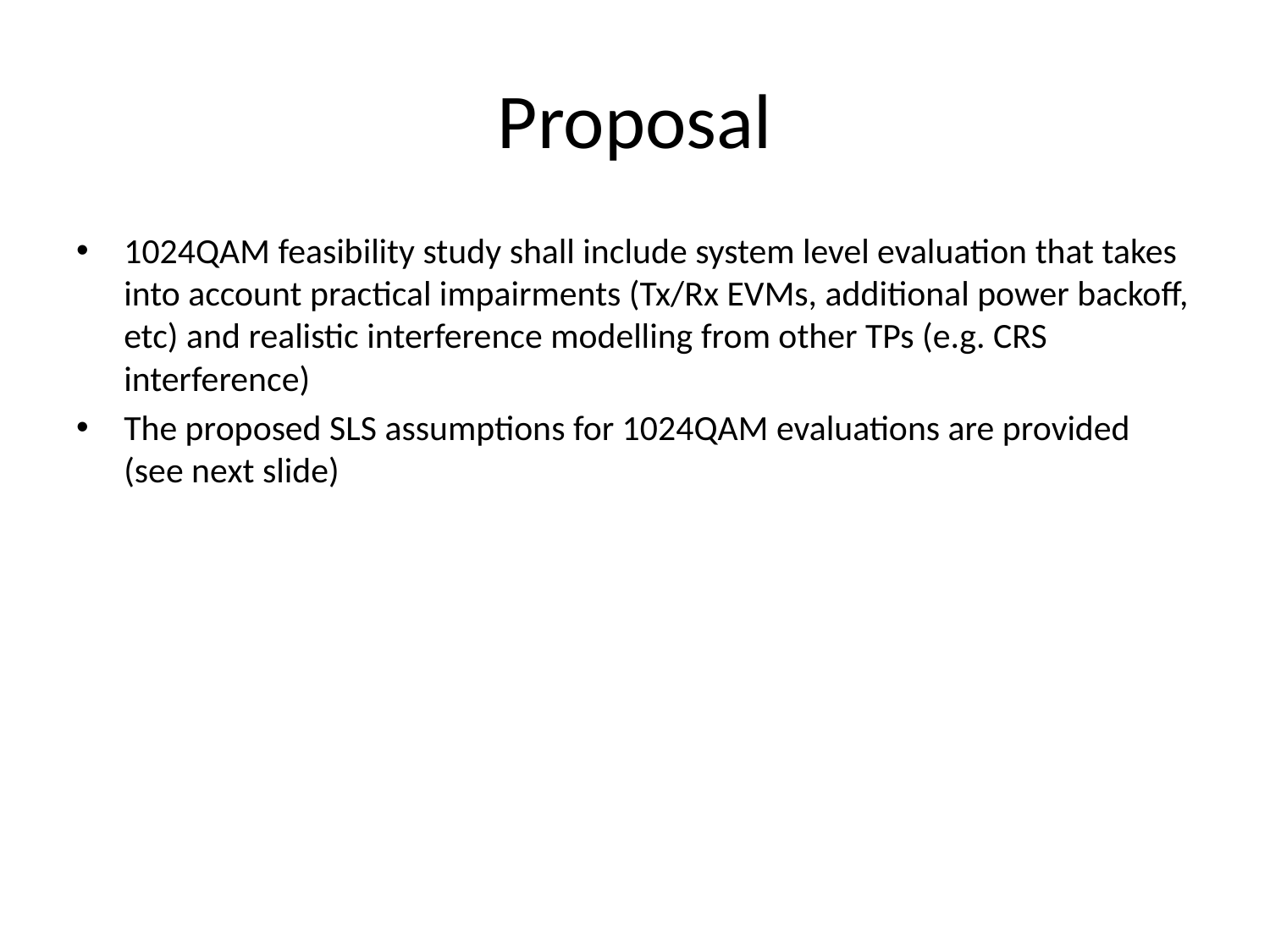

# Proposal
1024QAM feasibility study shall include system level evaluation that takes into account practical impairments (Tx/Rx EVMs, additional power backoff, etc) and realistic interference modelling from other TPs (e.g. CRS interference)
The proposed SLS assumptions for 1024QAM evaluations are provided (see next slide)